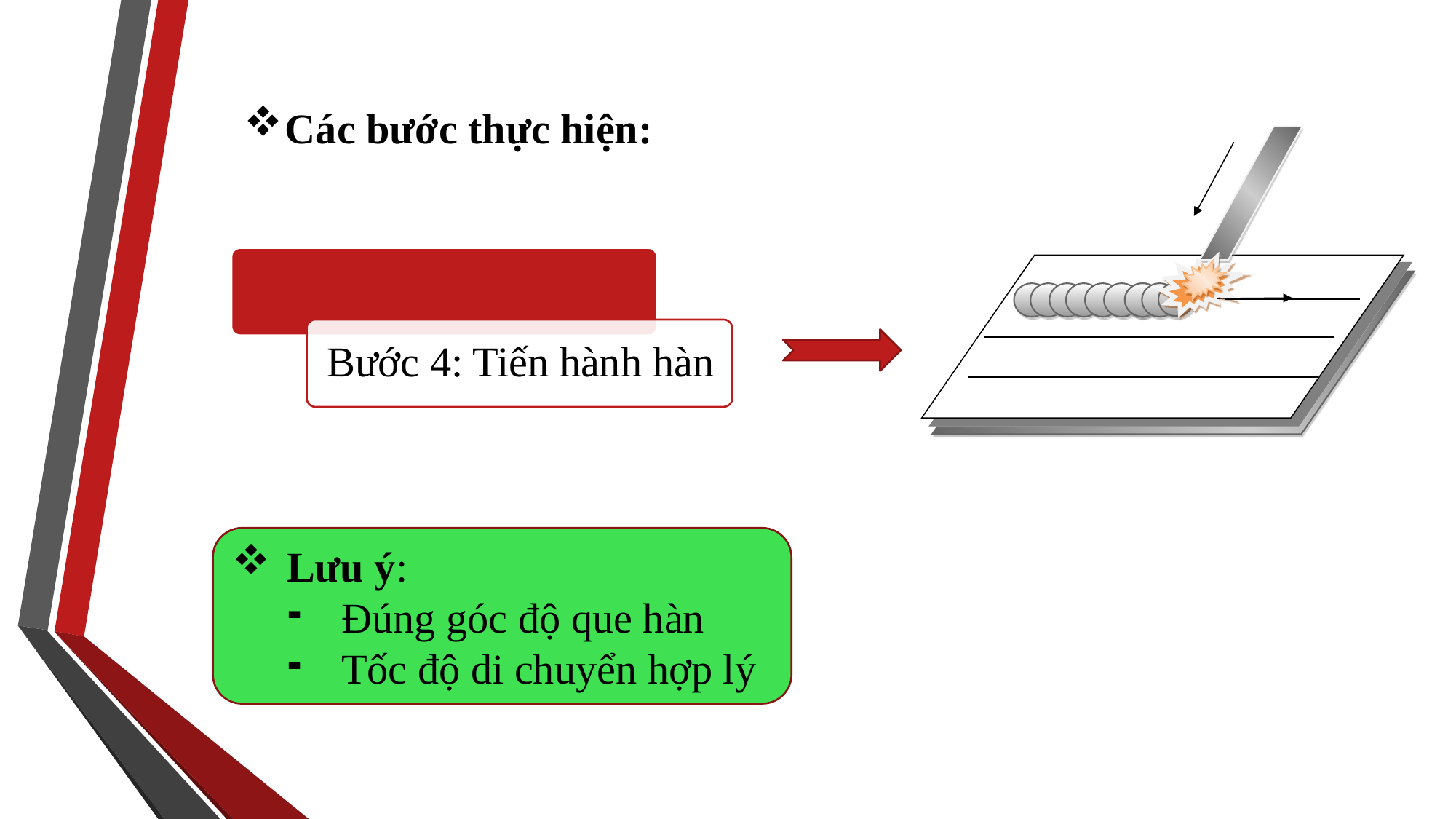

Các bước thực hiện:

Bước 4: Tiến hành hàn

Lưu ý:
Đúng góc độ que hàn
Tốc độ di chuyển hợp lý